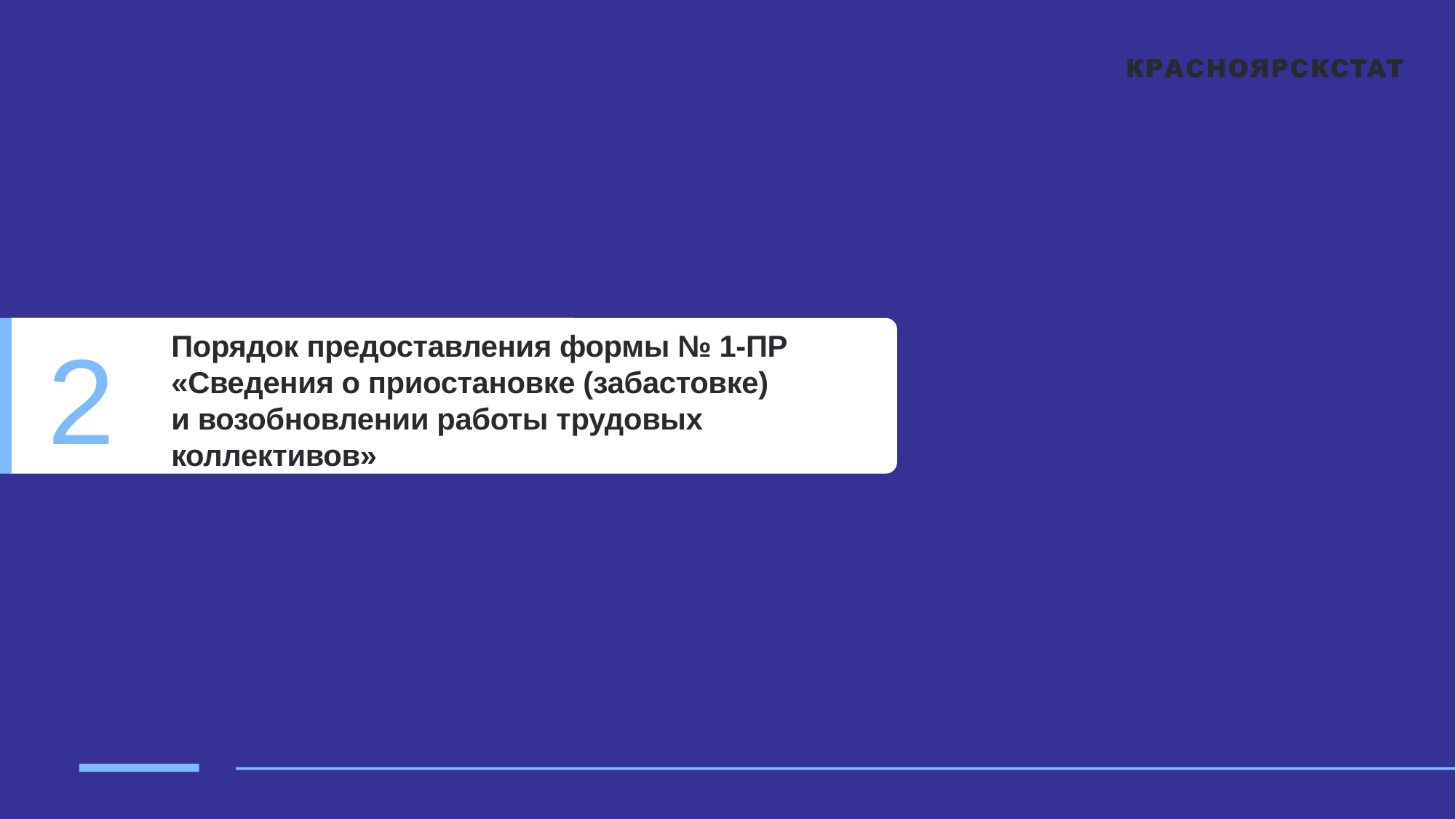

# 2
Порядок предоставления формы № 1-ПР «Сведения о приостановке (забастовке)
и возобновлении работы трудовых коллективов»